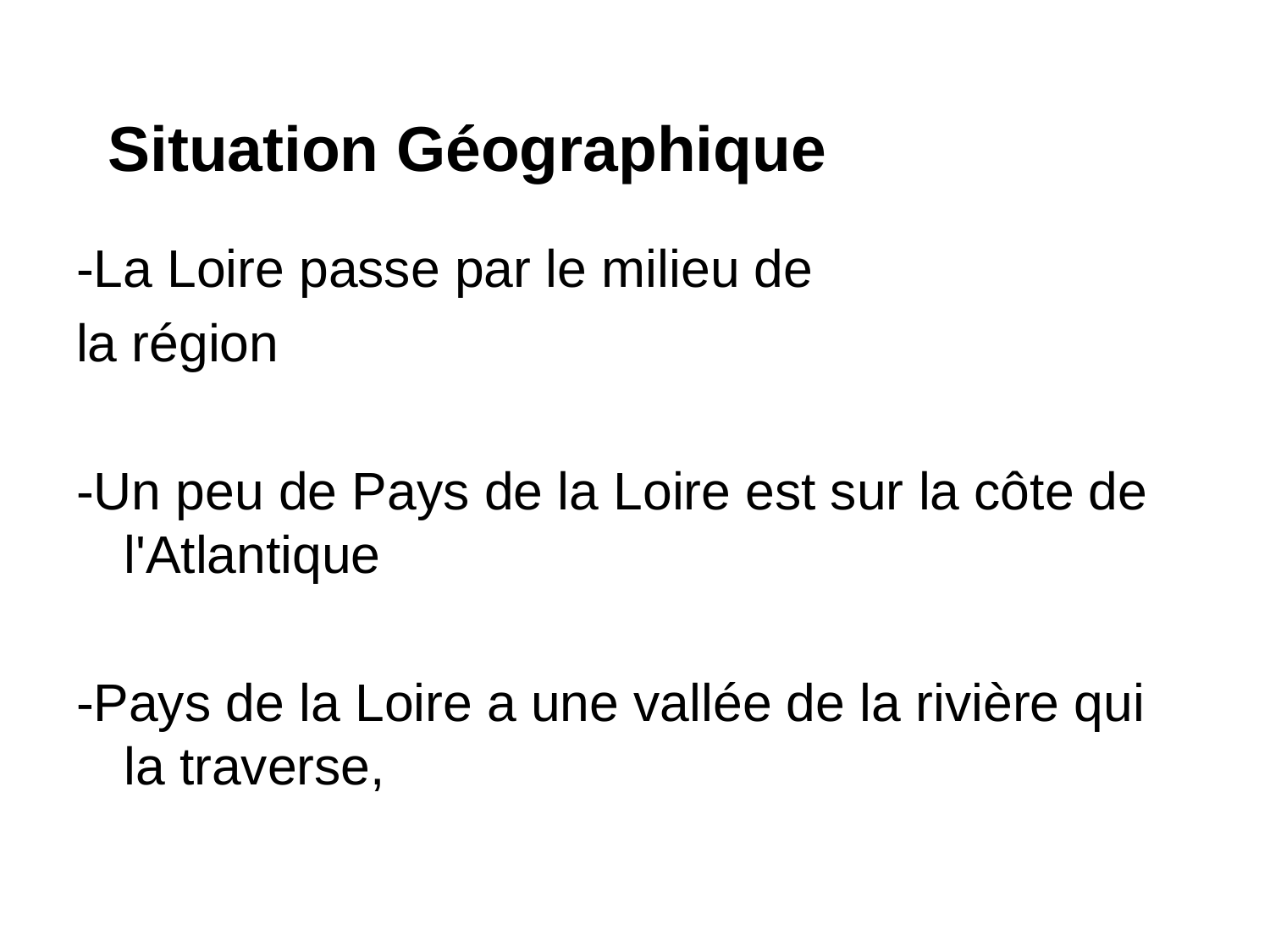

# Situation Géographique
-La Loire passe par le milieu de
la région

-Un peu de Pays de la Loire est sur la côte de l'Atlantique

-Pays de la Loire a une vallée de la rivière qui la traverse,